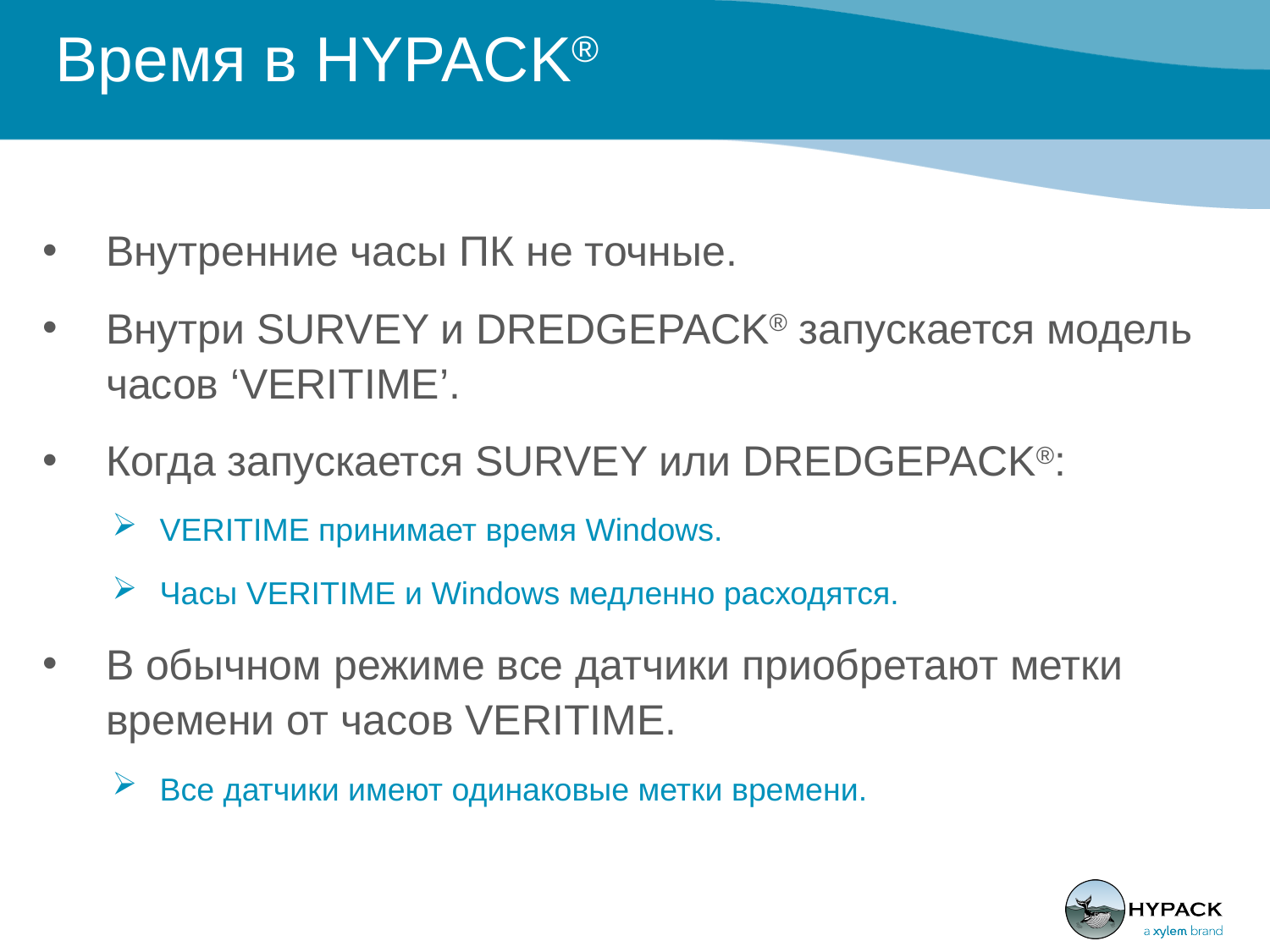

# Время в HYPACK®
Внутренние часы ПК не точные.
Внутри SURVEY и DREDGEPACK® запускается модель часов ‘VERITIME’.
Когда запускается SURVEY или DREDGEPACK®:
VERITIME принимает время Windows.
Часы VERITIME и Windows медленно расходятся.
В обычном режиме все датчики приобретают метки времени от часов VERITIME.
Все датчики имеют одинаковые метки времени.